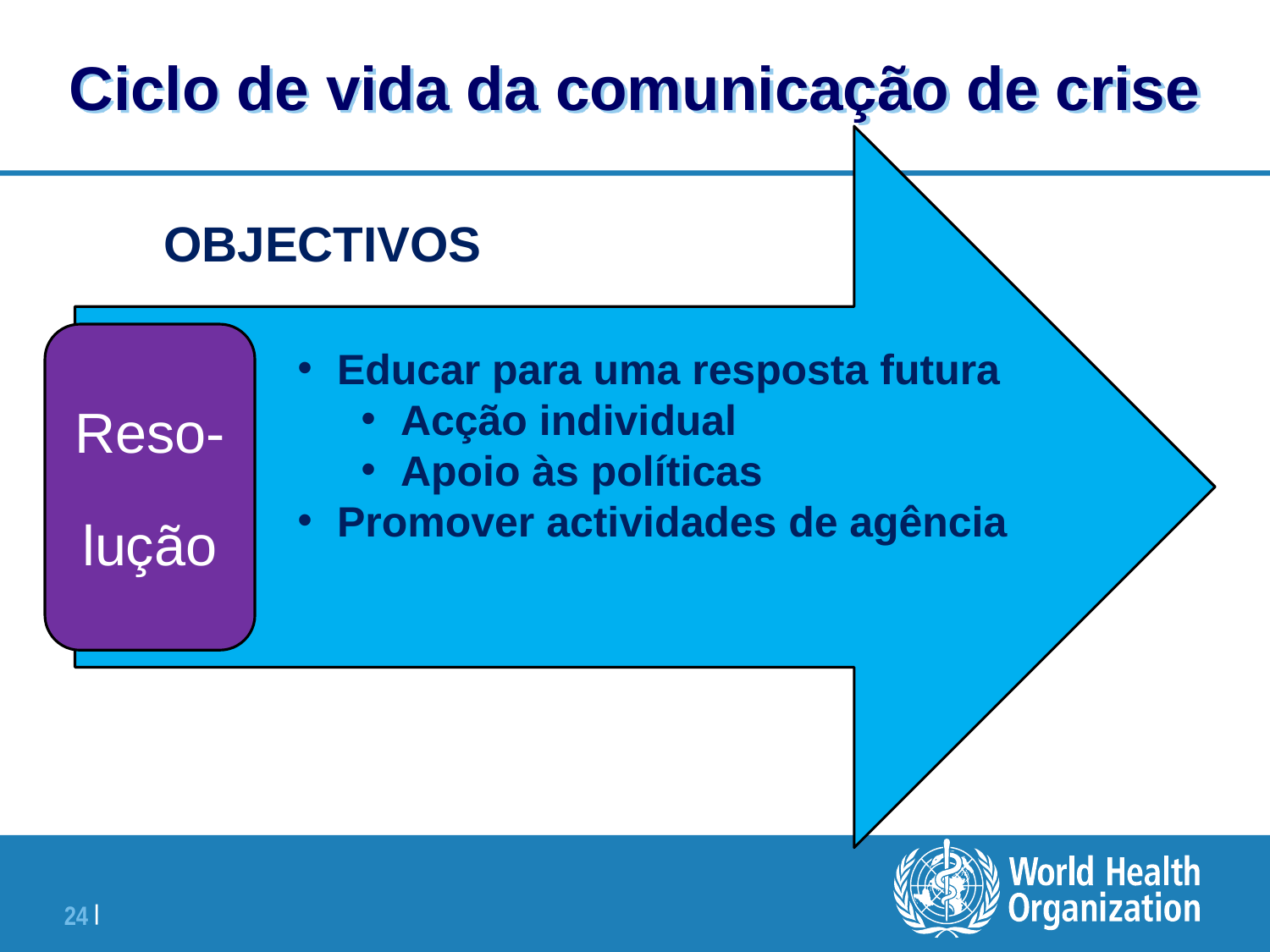

# Ciclo de vida da comunicação de crise

OBJECTIVOS
Reso-
lução
Educar para uma resposta futura
Acção individual
Apoio às políticas
Promover actividades de agência